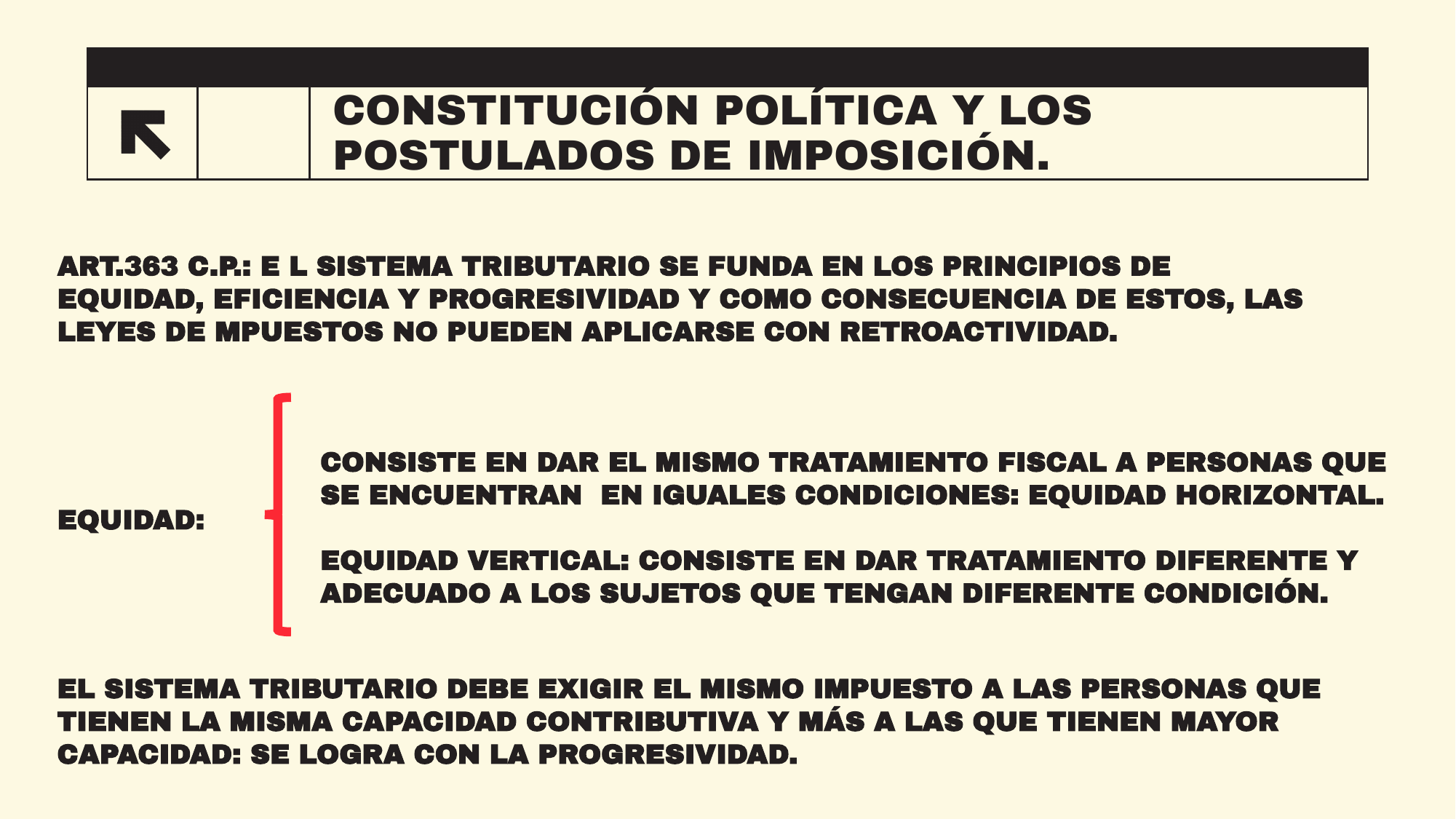

# CONSTITUCIÓN POLÍTICA Y LOS POSTULADOS DE IMPOSICIÓN.

20
ART.363 C.P.: E L SISTEMA TRIBUTARIO SE FUNDA EN LOS PRINCIPIOS DE EQUIDAD, EFICIENCIA Y PROGRESIVIDAD Y COMO CONSECUENCIA DE ESTOS, LAS LEYES DE MPUESTOS NO PUEDEN APLICARSE CON RETROACTIVIDAD.

CONSISTE EN DAR EL MISMO TRATAMIENTO FISCAL A PERSONAS QUE SE ENCUENTRAN  EN IGUALES CONDICIONES: EQUIDAD HORIZONTAL.

EQUIDAD VERTICAL: CONSISTE EN DAR TRATAMIENTO DIFERENTE Y ADECUADO A LOS SUJETOS QUE TENGAN DIFERENTE CONDICIÓN.
EQUIDAD:
EL SISTEMA TRIBUTARIO DEBE EXIGIR EL MISMO IMPUESTO A LAS PERSONAS QUE TIENEN LA MISMA CAPACIDAD CONTRIBUTIVA Y MÁS A LAS QUE TIENEN MAYOR CAPACIDAD: SE LOGRA CON LA PROGRESIVIDAD.